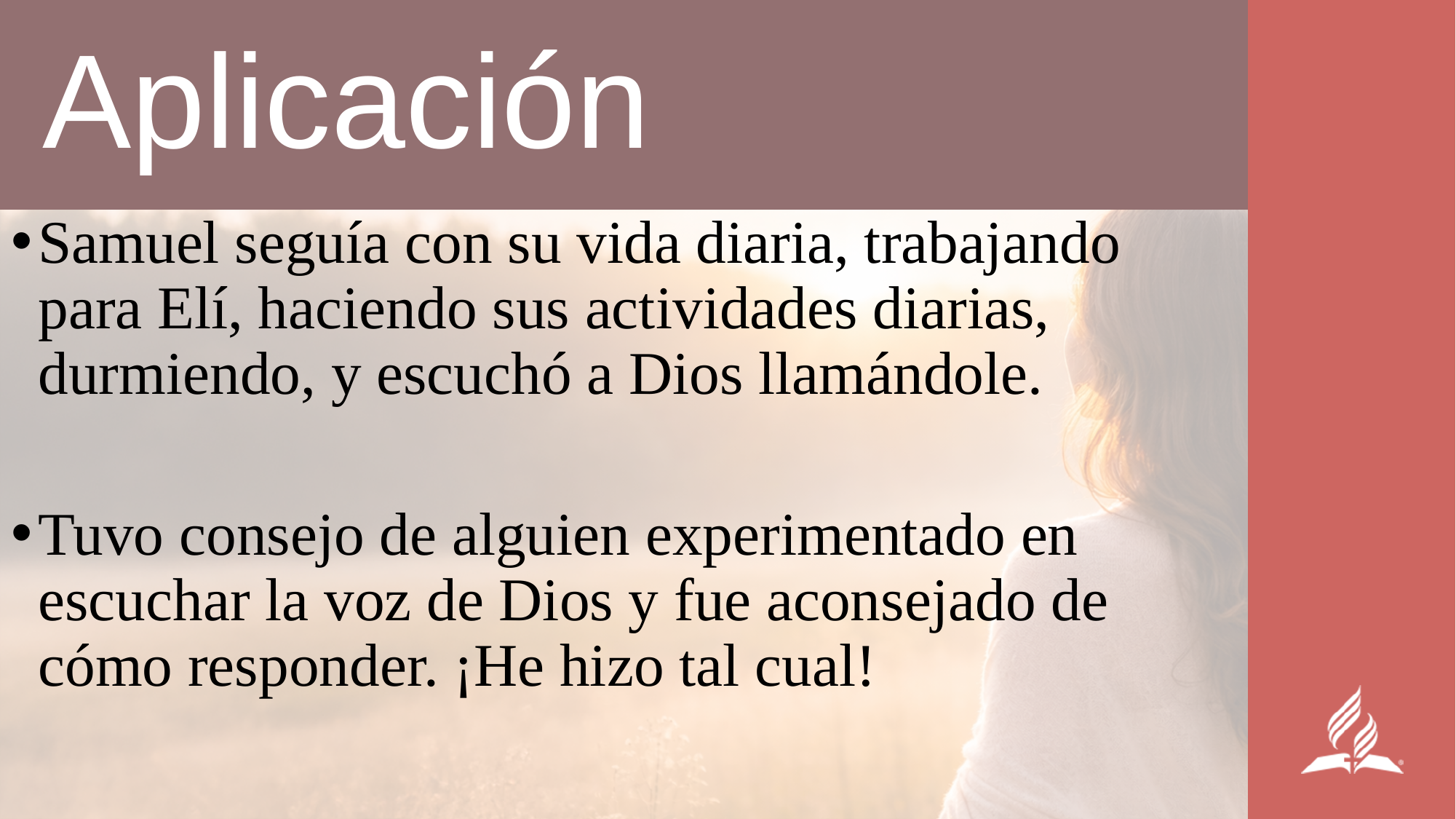

# Aplicación
Samuel seguía con su vida diaria, trabajando para Elí, haciendo sus actividades diarias, durmiendo, y escuchó a Dios llamándole.

Tuvo consejo de alguien experimentado en escuchar la voz de Dios y fue aconsejado de cómo responder. ¡He hizo tal cual!